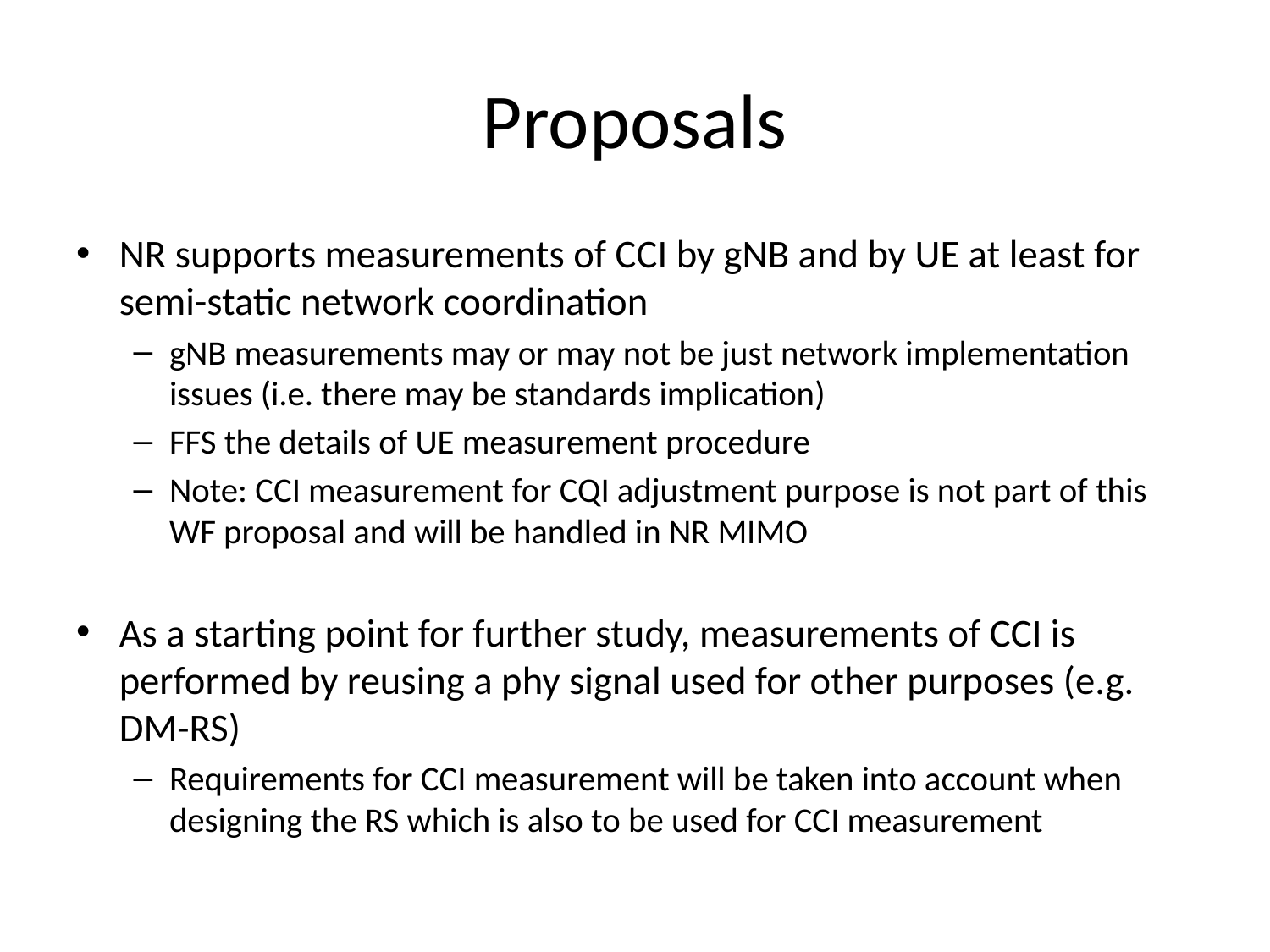

# Proposals
NR supports measurements of CCI by gNB and by UE at least for semi-static network coordination
gNB measurements may or may not be just network implementation issues (i.e. there may be standards implication)
FFS the details of UE measurement procedure
Note: CCI measurement for CQI adjustment purpose is not part of this WF proposal and will be handled in NR MIMO

As a starting point for further study, measurements of CCI is performed by reusing a phy signal used for other purposes (e.g. DM-RS)
Requirements for CCI measurement will be taken into account when designing the RS which is also to be used for CCI measurement